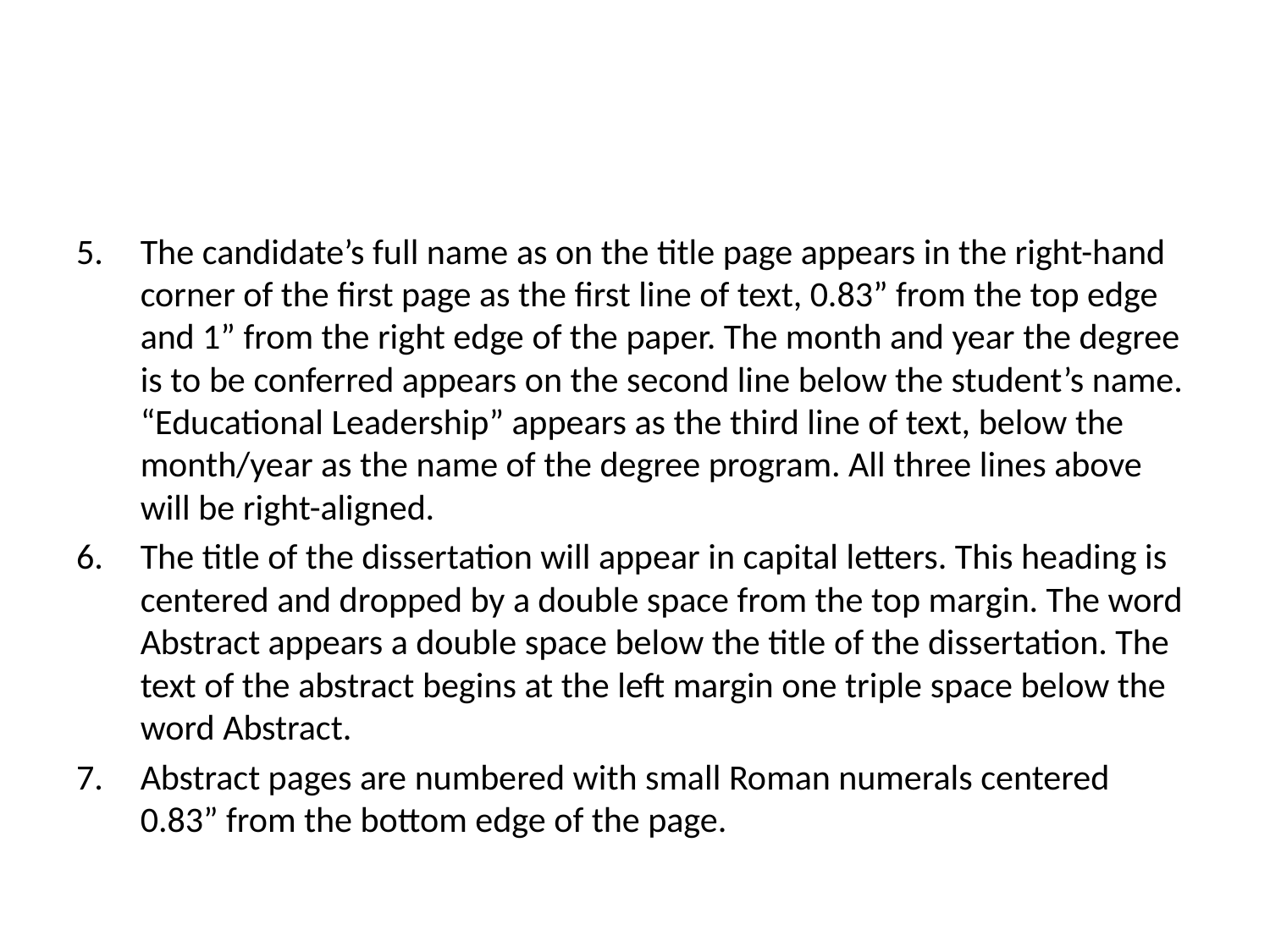

#
The candidate’s full name as on the title page appears in the right-hand corner of the first page as the first line of text, 0.83” from the top edge and 1” from the right edge of the paper. The month and year the degree is to be conferred appears on the second line below the student’s name. “Educational Leadership” appears as the third line of text, below the month/year as the name of the degree program. All three lines above will be right-aligned.
The title of the dissertation will appear in capital letters. This heading is centered and dropped by a double space from the top margin. The word Abstract appears a double space below the title of the dissertation. The text of the abstract begins at the left margin one triple space below the word Abstract.
Abstract pages are numbered with small Roman numerals centered 0.83” from the bottom edge of the page.